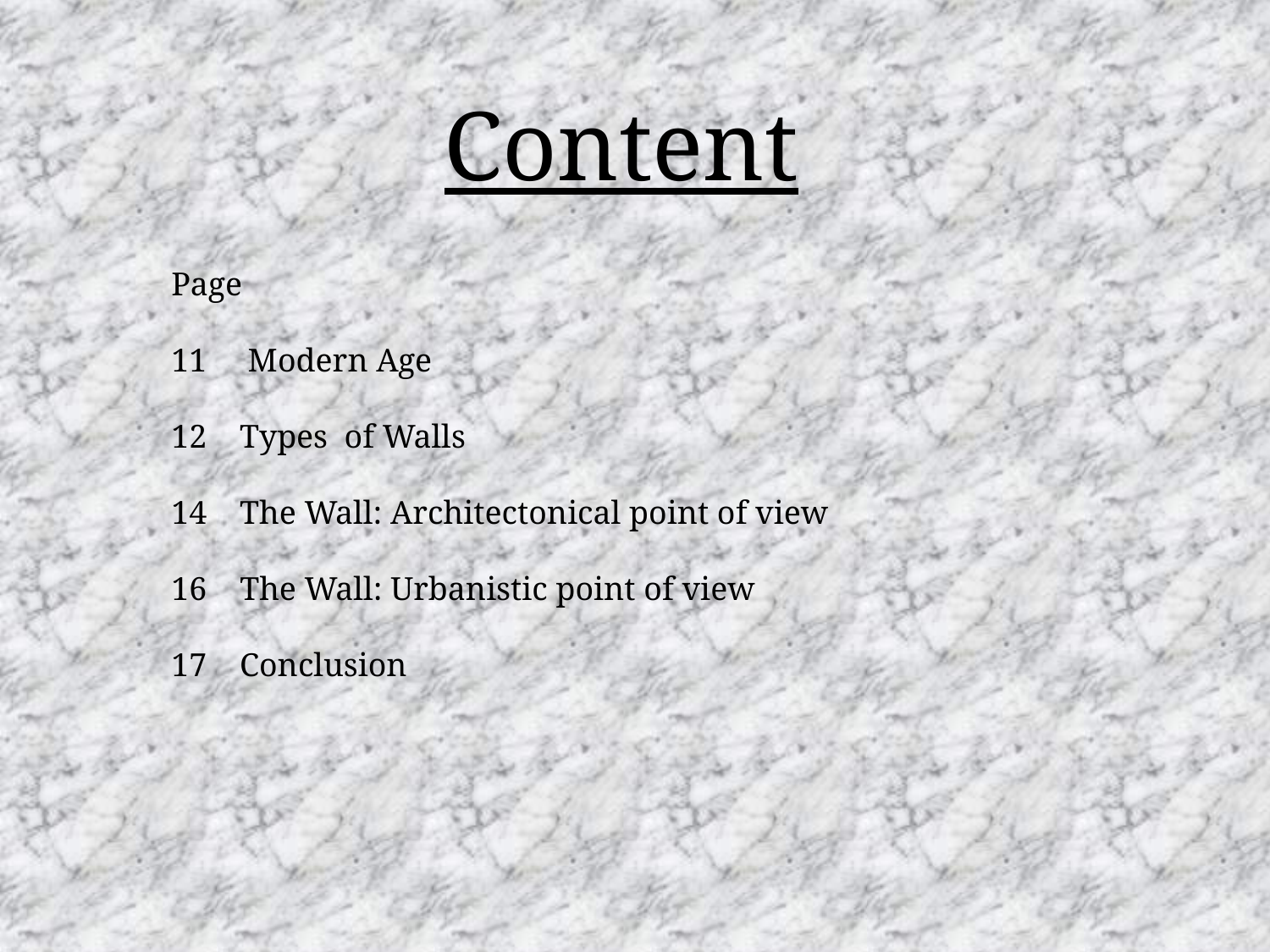

Content
Page

11     Modern Age

12    Types  of Walls

14    The Wall: Architectonical point of view

16    The Wall: Urbanistic point of view

17    Conclusion